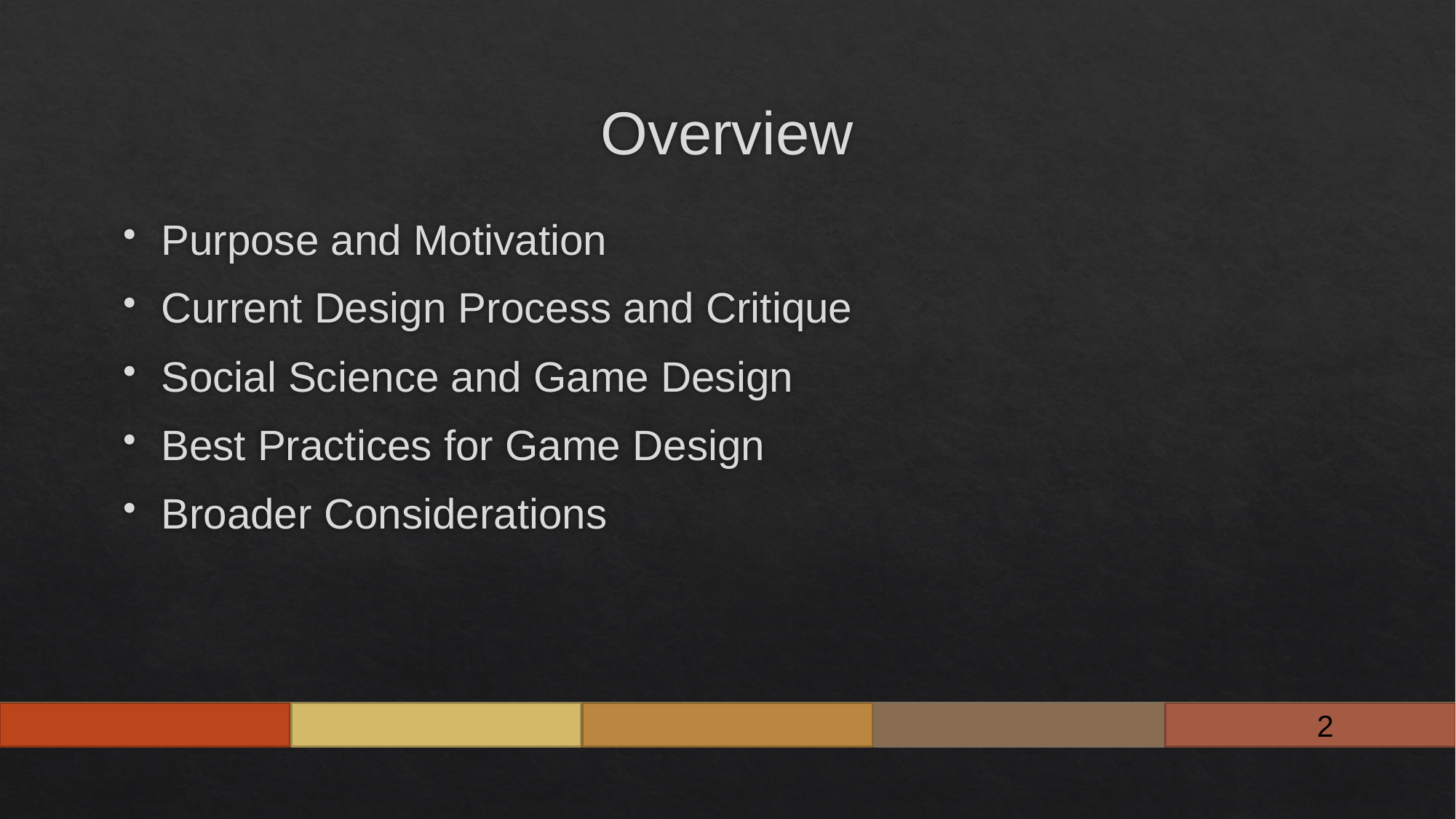

# Overview
Purpose and Motivation
Current Design Process and Critique
Social Science and Game Design
Best Practices for Game Design
Broader Considerations

2